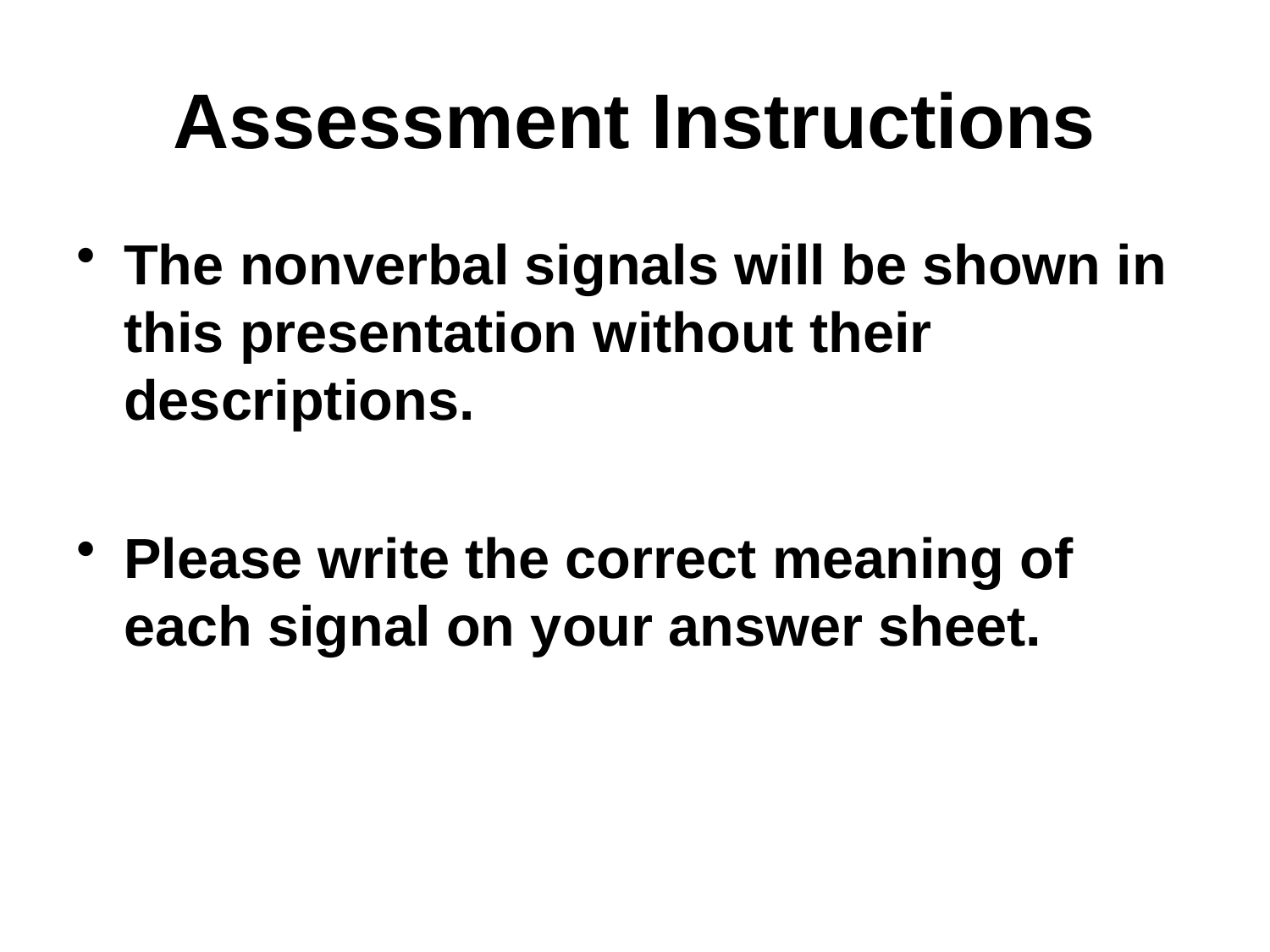

# Assessment Instructions
The nonverbal signals will be shown in this presentation without their descriptions.

Please write the correct meaning of each signal on your answer sheet.